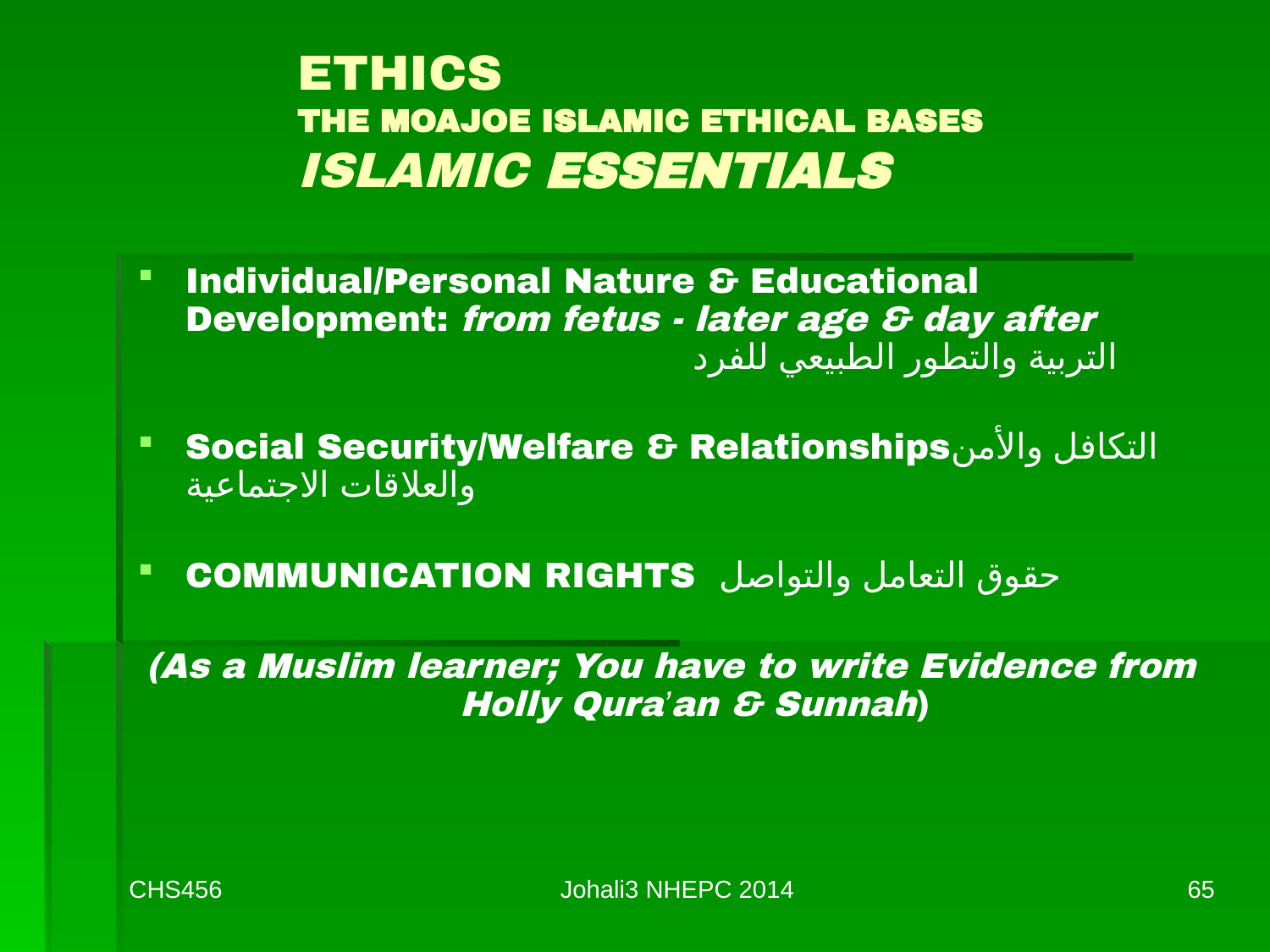

# ETHICS THE MOAJOE ISLAMIC ETHICAL BASES ISLAMIC ESSENTIALS
Individual/Personal Nature & Educational Development: from fetus - later age & day after					التربية والتطور الطبيعي للفرد

Social Security/Welfare & Relationshipsالتكافل والأمن والعلاقات الاجتماعية

COMMUNICATION RIGHTS  حقوق التعامل والتواصل

(As a Muslim learner; You have to write Evidence from Holly Qura’an & Sunnah)

CHS456
Johali3 NHEPC 2014
65